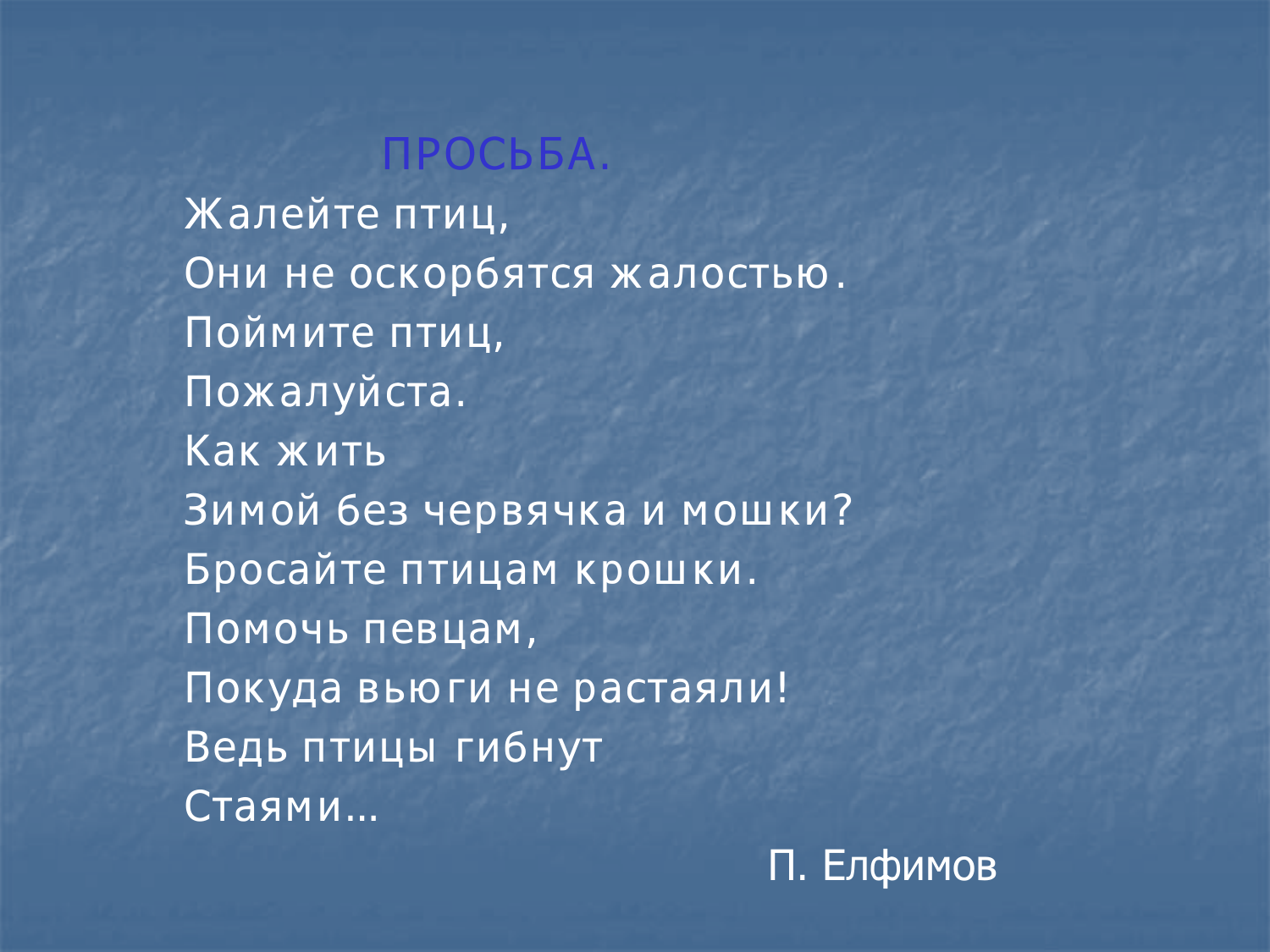

ПРОСЬБА.
         Жалейте птиц,
         Они не оскорбятся жалостью.
         Поймите птиц,
         Пожалуйста.
         Как жить
         Зимой без червячка и мошки?
         Бросайте птицам крошки.
         Помочь певцам,
         Покуда вьюги не растаяли!
         Ведь птицы гибнут
         Стаями…
                                                     П. Елфимов